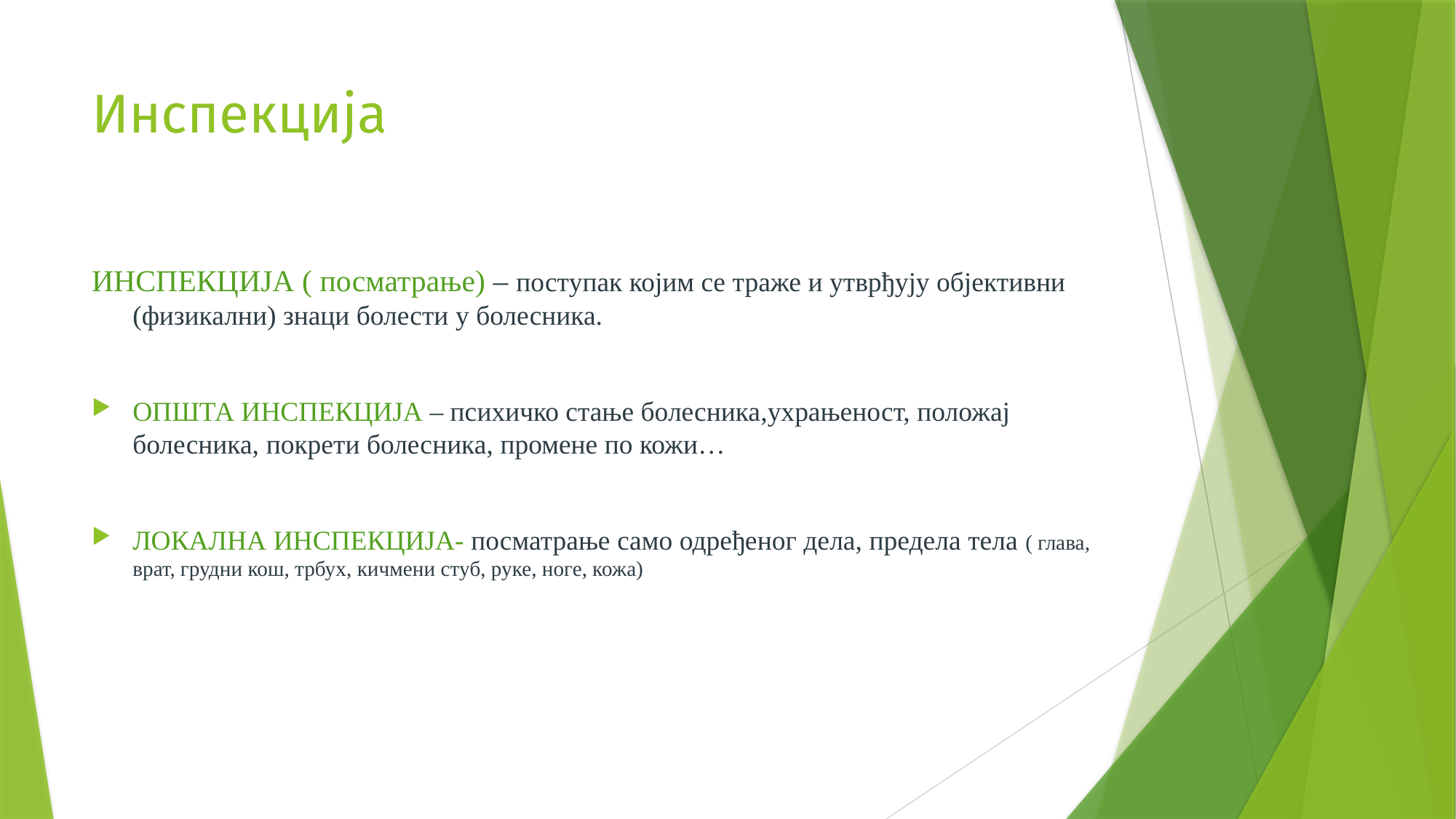

# Инспекција
ИНСПЕКЦИЈА ( посматрање) – поступак којим се траже и утврђују објективни (физикални) знаци болести у болесника.

ОПШТА ИНСПЕКЦИЈА – психичко стање болесника,ухрањеност, положај болесника, покрети болесника, промене по кожи…

ЛОКАЛНА ИНСПЕКЦИЈА- посматрање само одређеног дела, предела тела ( глава, врат, грудни кош, трбух, кичмени стуб, руке, ноге, кожа)